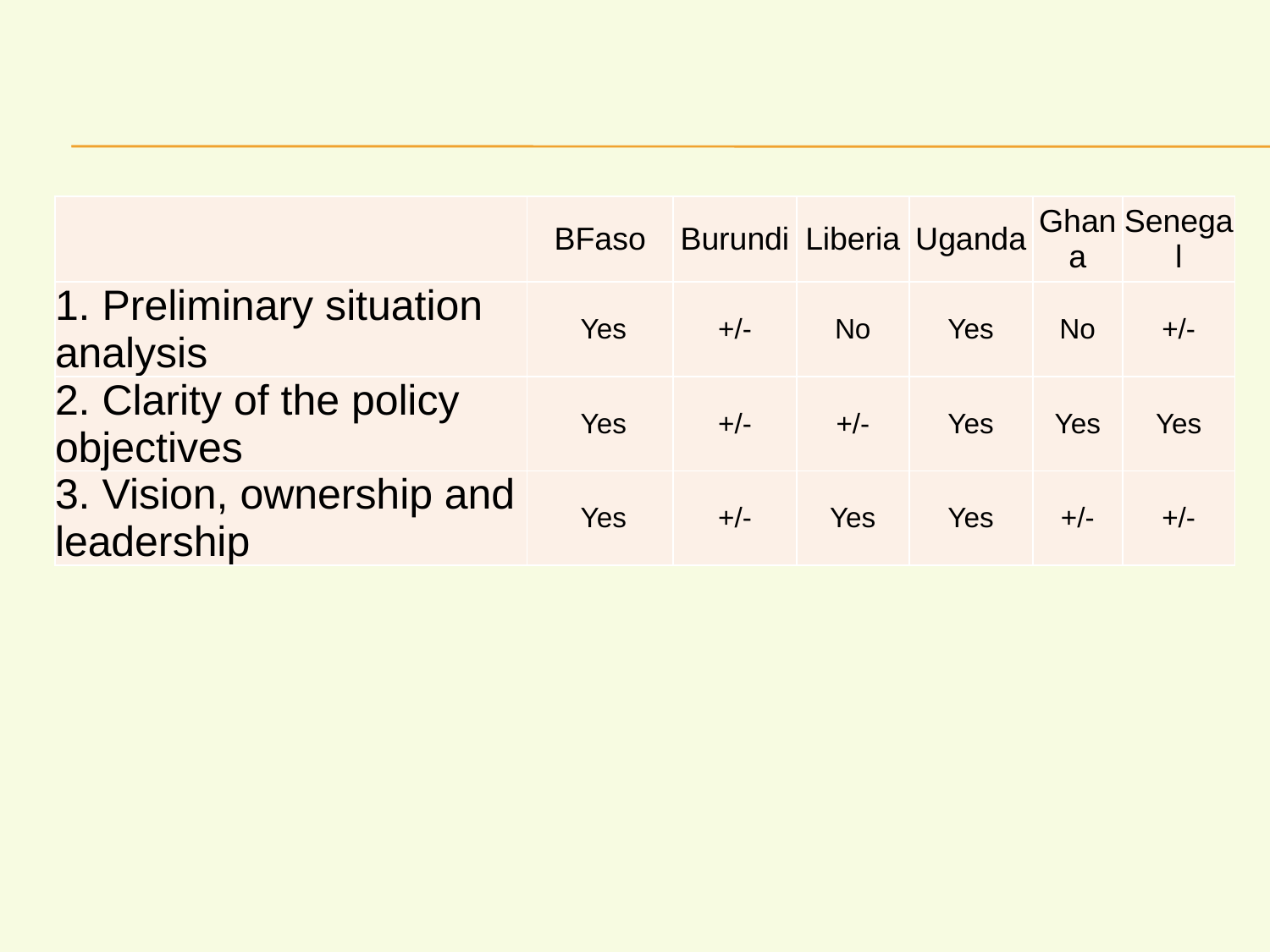

#
|  | BFaso | Burundi | Liberia | Uganda | Ghana | Senegal |
| --- | --- | --- | --- | --- | --- | --- |
| 1. Preliminary situation analysis | Yes | +/- | No | Yes | No | +/- |
| 2. Clarity of the policy objectives | Yes | +/- | +/- | Yes | Yes | Yes |
| 3. Vision, ownership and leadership | Yes | +/- | Yes | Yes | +/- | +/- |